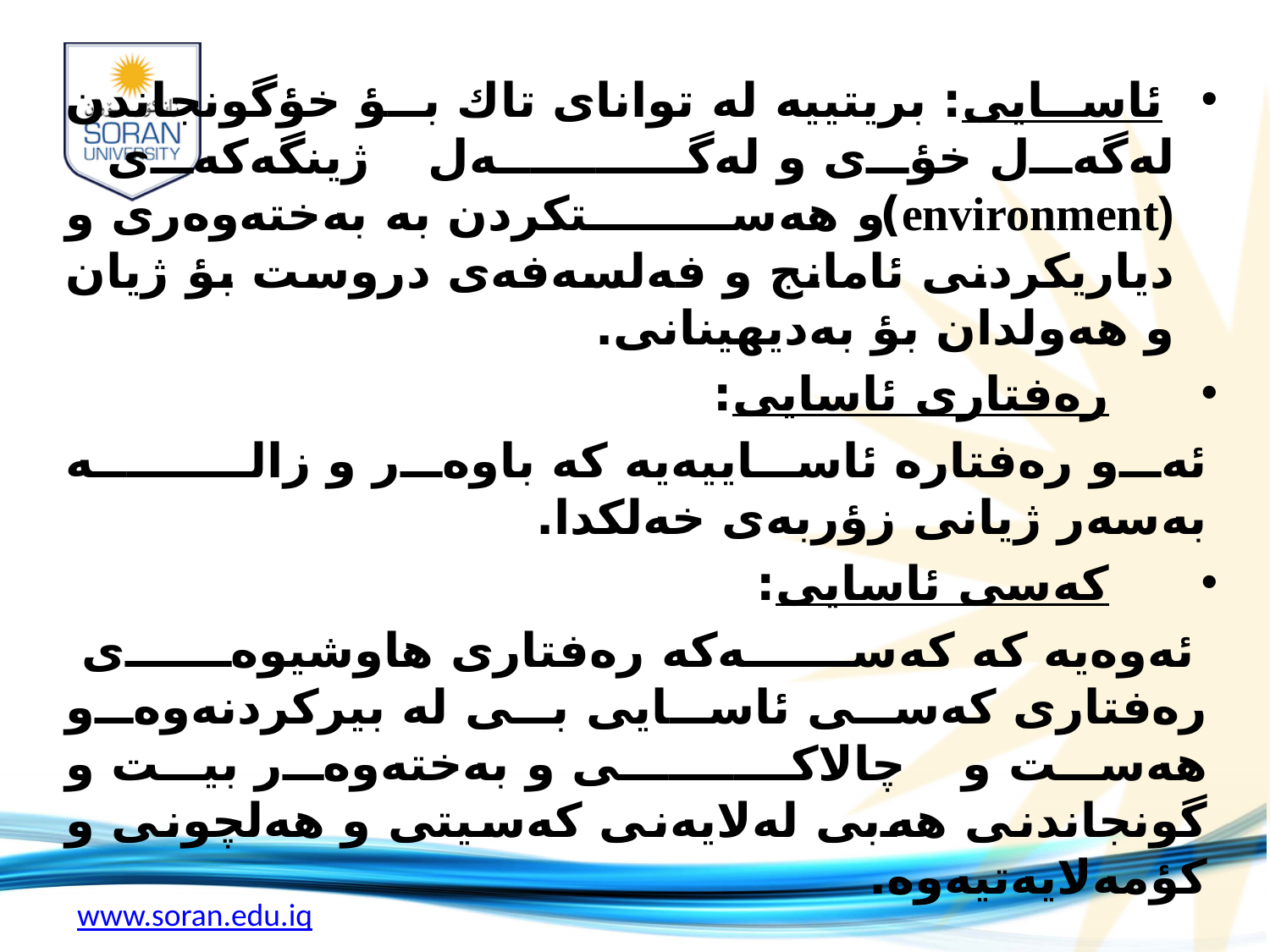

ئاسايى: بريتييه‌ له‌ تواناى تاك بؤ خؤگونجاندن له‌گه‌ل خؤى و له‌گـــــــــه‌ل ژينگه‌كه‌ى (environment)و هه‌ستكردن به‌ به‌خته‌وه‌رى و دياريكردنى ئامانج و فه‌لسه‌فه‌ى دروست بؤ ژيان و هه‌ولدان بؤ به‌ديهينانى.
    ره‌فتارى ئاسايى:
ئه‌و ره‌فتاره‌ ئاساييه‌يه‌ كه‌ باوه‌ر و زالـــــــه‌ به‌سه‌ر ژيانى زؤربه‌ى خه‌لكدا.
    كه‌سى ئاسايى:
 ئه‌وه‌يه‌ كه‌ كه‌سه‌كه‌ ره‌فتارى هاوشيوه‌ى  ره‌فتارى كه‌سى ئاسايى بى له‌ بيركردنه‌وه‌و هه‌ست و چالاكــــــــى و به‌خته‌وه‌ر بيت و گونجاندنى هه‌بى له‌لايه‌نى كه‌سيتى و هه‌لچونى و كؤمه‌لايه‌تيه‌وه‌.